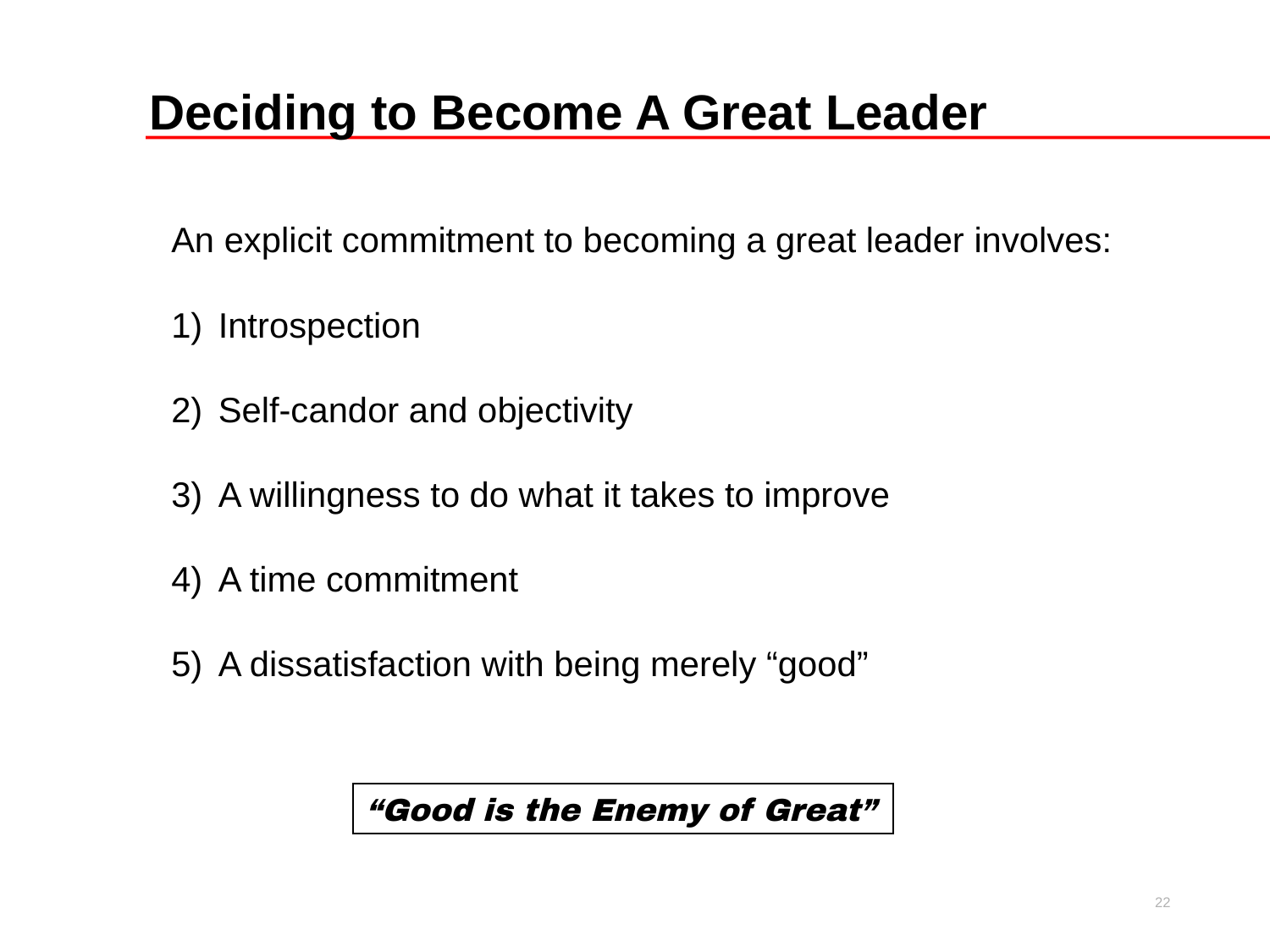

Deciding to Become A Great Leader
An explicit commitment to becoming a great leader involves:

1) 	Introspection

2)	Self-candor and objectivity

3) 	A willingness to do what it takes to improve

4) 	A time commitment

5)	A dissatisfaction with being merely “good”
“Good is the Enemy of Great”
22